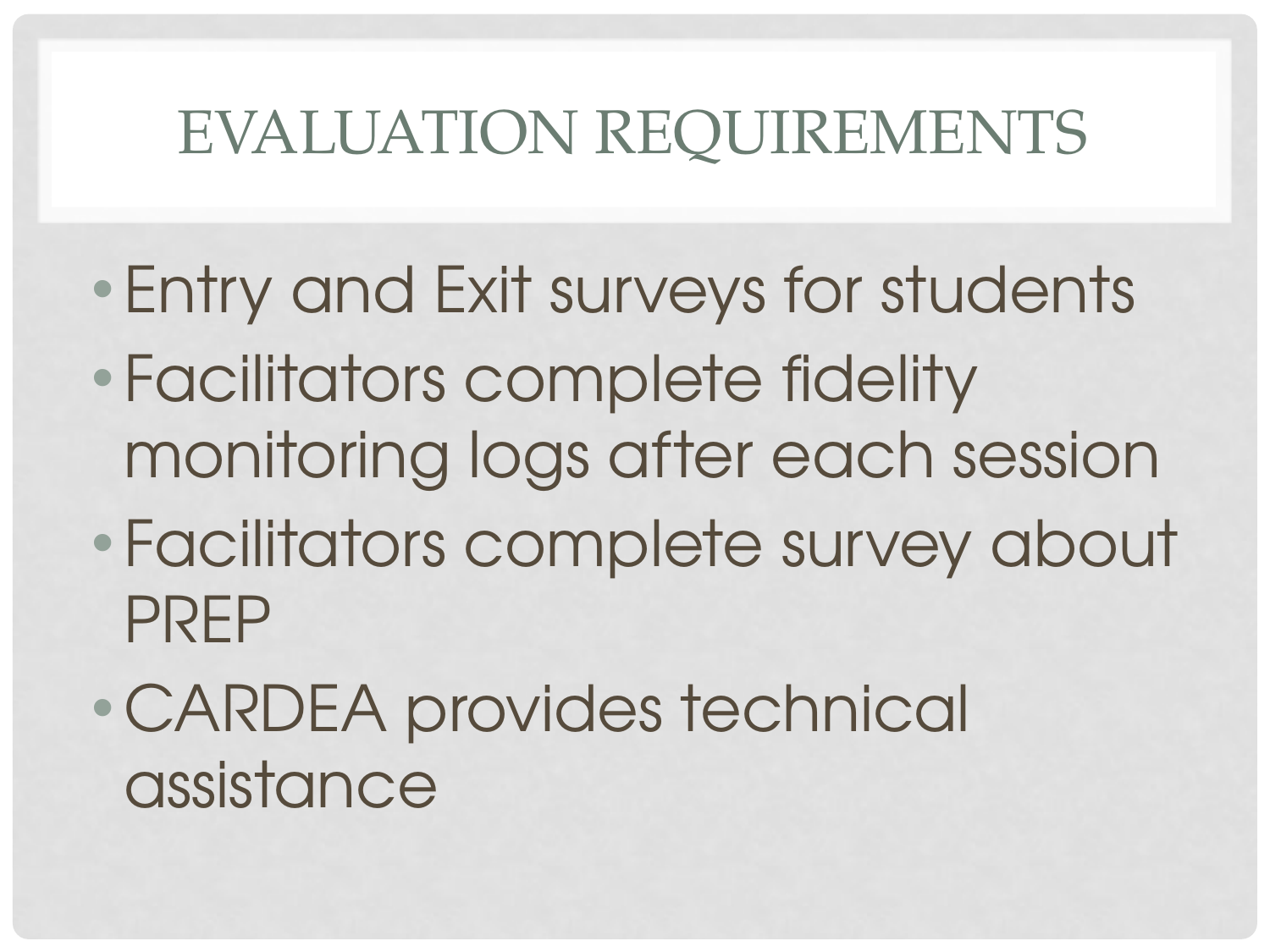

# Evaluation Requirements
Entry and Exit surveys for students
Facilitators complete fidelity monitoring logs after each session
Facilitators complete survey about PREP
CARDEA provides technical assistance